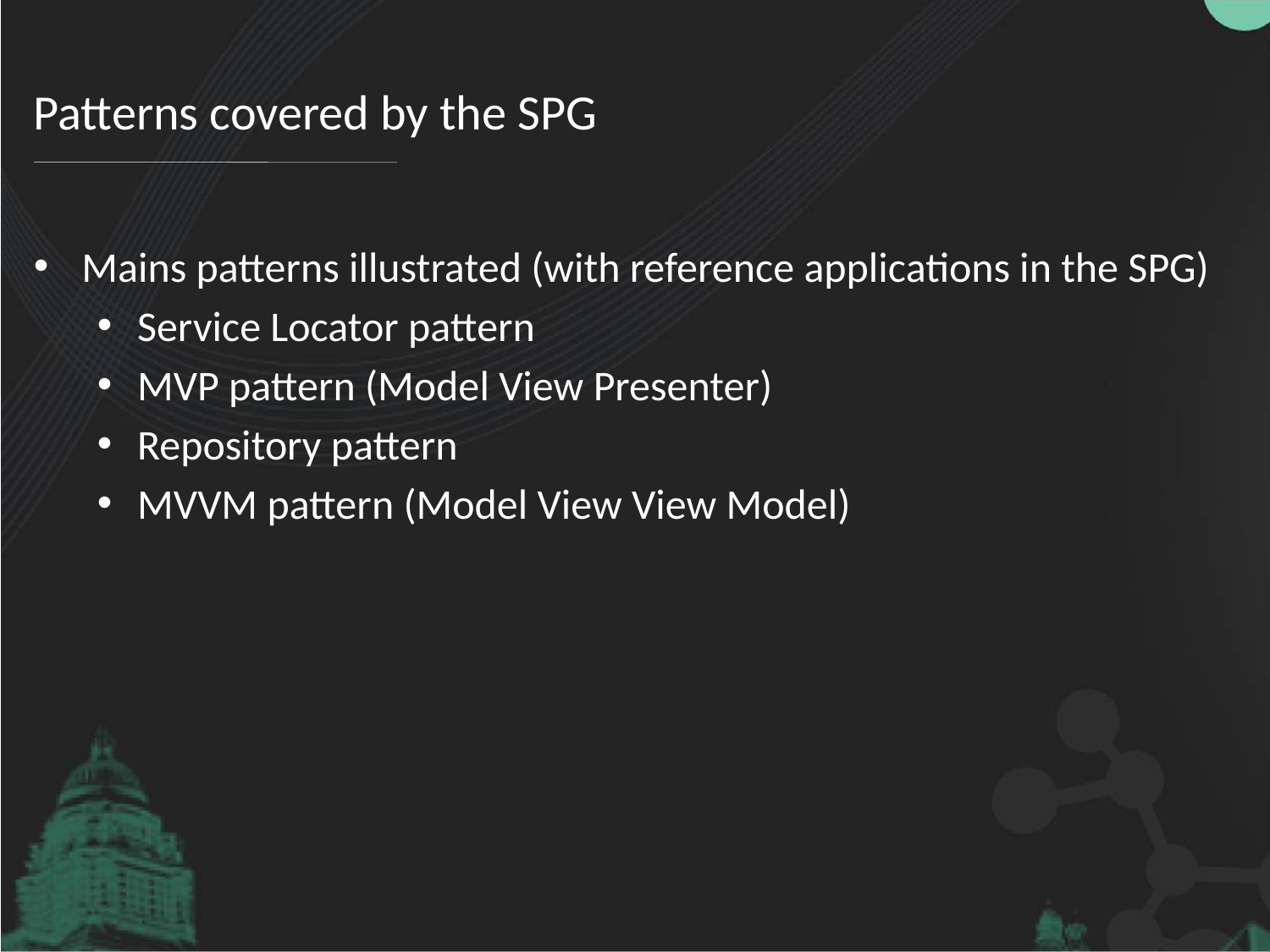

# Patterns covered by the SPG

Mains patterns illustrated (with reference applications in the SPG)
Service Locator pattern
MVP pattern (Model View Presenter)
Repository pattern
MVVM pattern (Model View View Model)